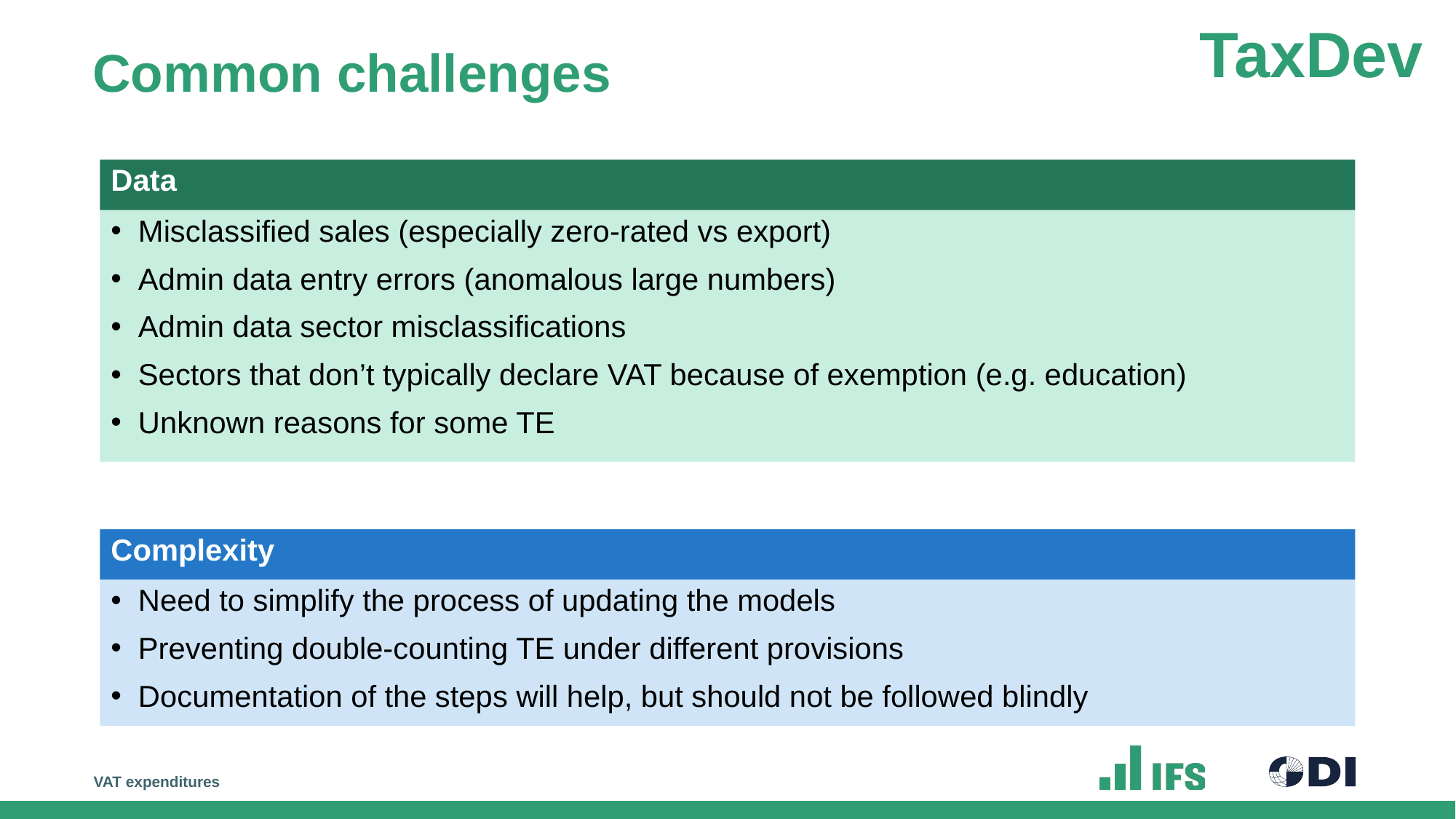

# Common challenges

Data
Misclassified sales (especially zero-rated vs export)
Admin data entry errors (anomalous large numbers)
Admin data sector misclassifications
Sectors that don’t typically declare VAT because of exemption (e.g. education)
Unknown reasons for some TE
Complexity
Need to simplify the process of updating the models
Preventing double-counting TE under different provisions
Documentation of the steps will help, but should not be followed blindly
VAT expenditures